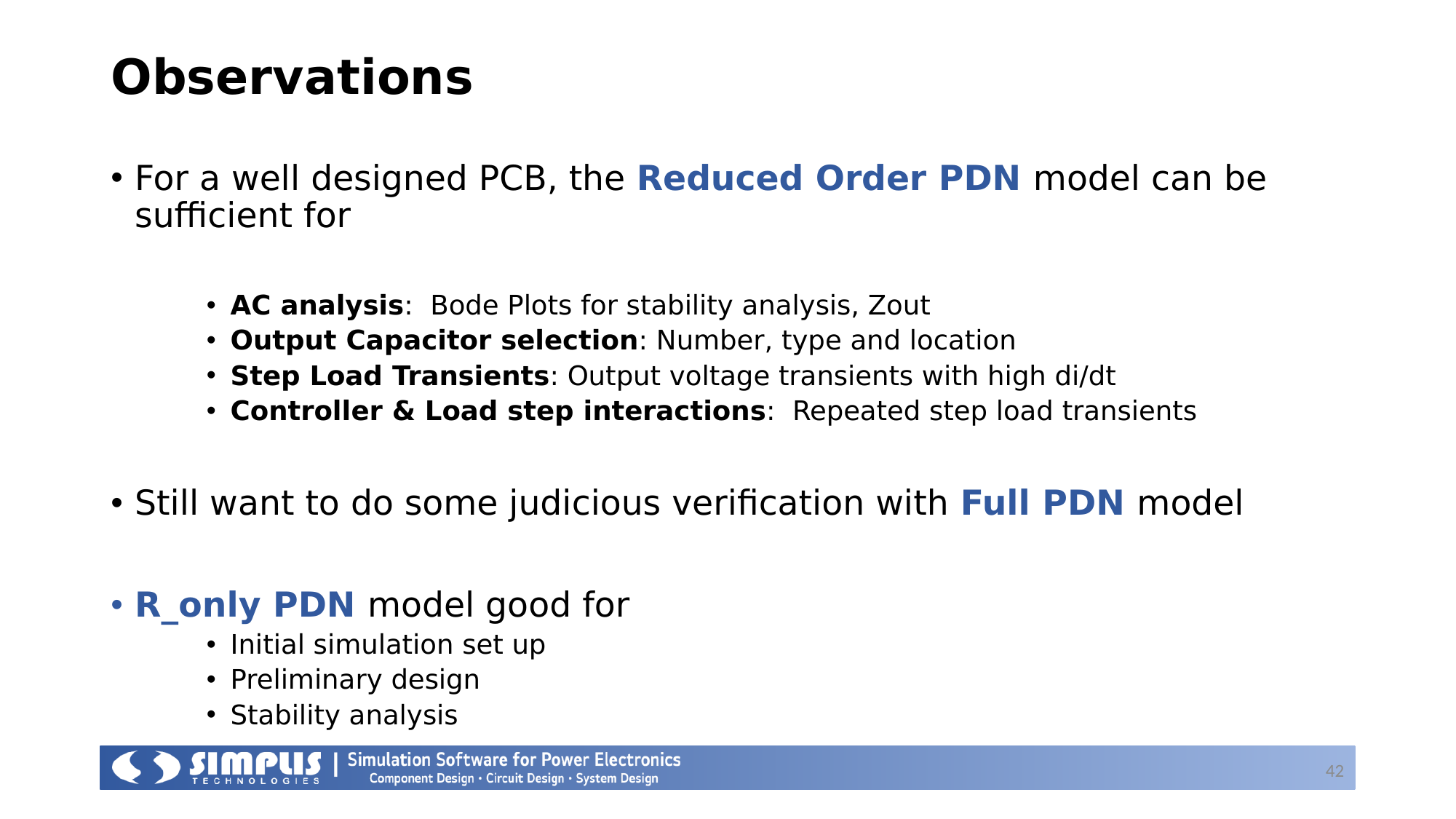

# Observations
For a well designed PCB, the Reduced Order PDN model can be sufficient for

AC analysis:  Bode Plots for stability analysis, Zout
Output Capacitor selection: Number, type and location
Step Load Transients: Output voltage transients with high di/dt
Controller & Load step interactions:  Repeated step load transients

Still want to do some judicious verification with Full PDN model

R_only PDN model good for
Initial simulation set up
Preliminary design
Stability analysis
42